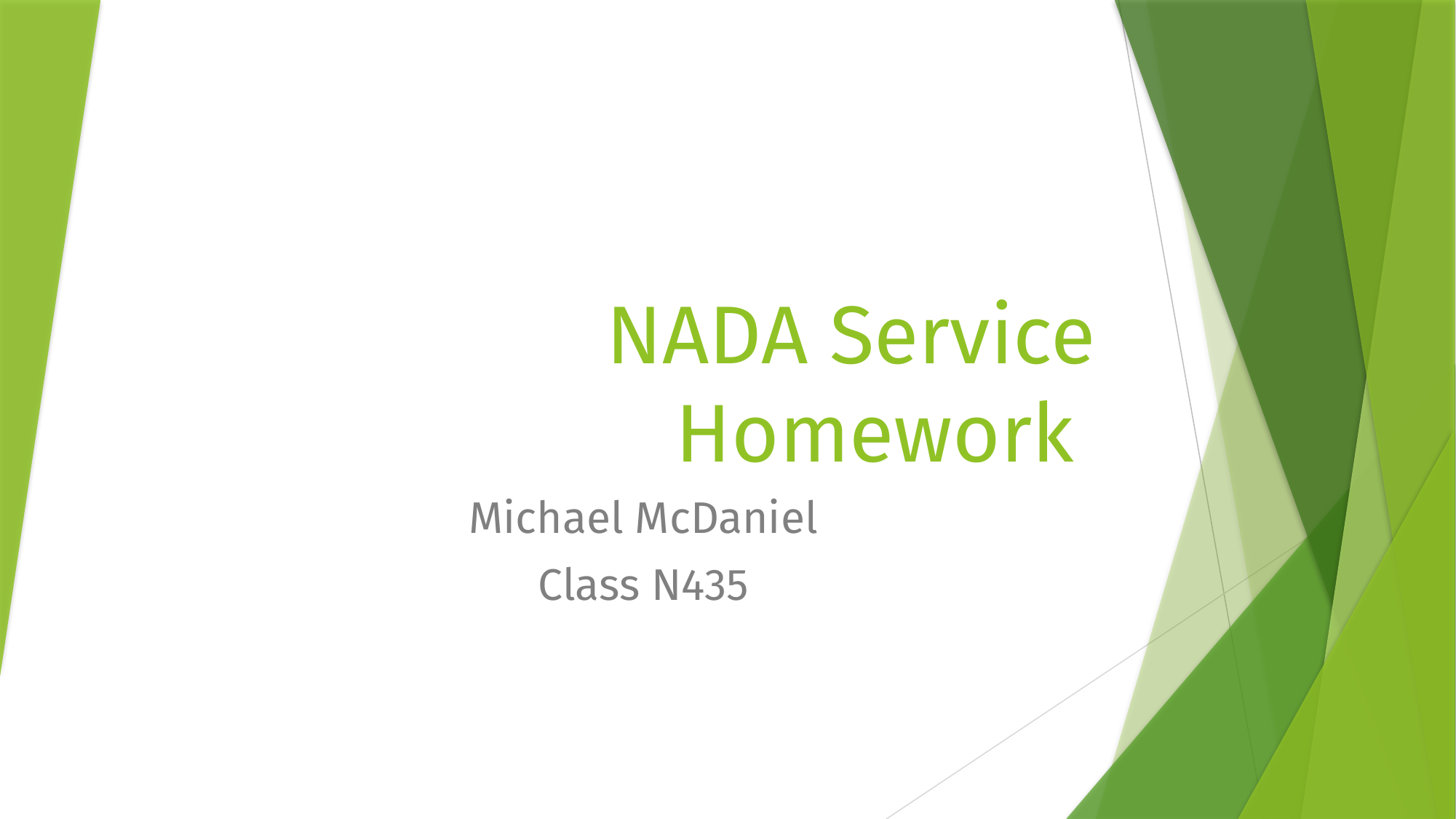

# NADA Service Homework
Michael McDaniel
Class N435